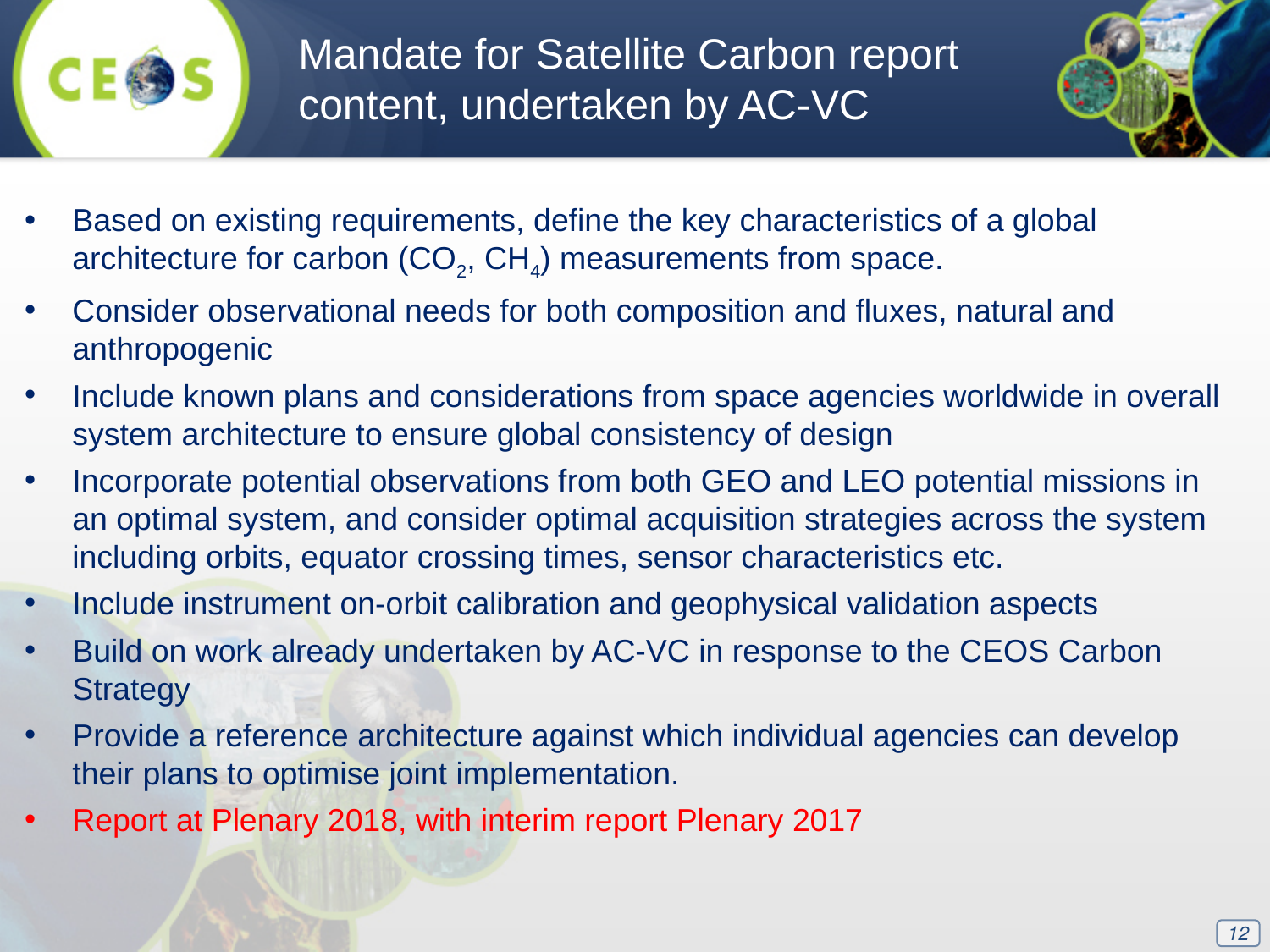

Mandate for Satellite Carbon report content, undertaken by AC-VC
Based on existing requirements, define the key characteristics of a global architecture for carbon (CO2, CH4) measurements from space.
Consider observational needs for both composition and fluxes, natural and anthropogenic
Include known plans and considerations from space agencies worldwide in overall system architecture to ensure global consistency of design
Incorporate potential observations from both GEO and LEO potential missions in an optimal system, and consider optimal acquisition strategies across the system including orbits, equator crossing times, sensor characteristics etc.
Include instrument on-orbit calibration and geophysical validation aspects
Build on work already undertaken by AC-VC in response to the CEOS Carbon Strategy
Provide a reference architecture against which individual agencies can develop their plans to optimise joint implementation.
Report at Plenary 2018, with interim report Plenary 2017

12